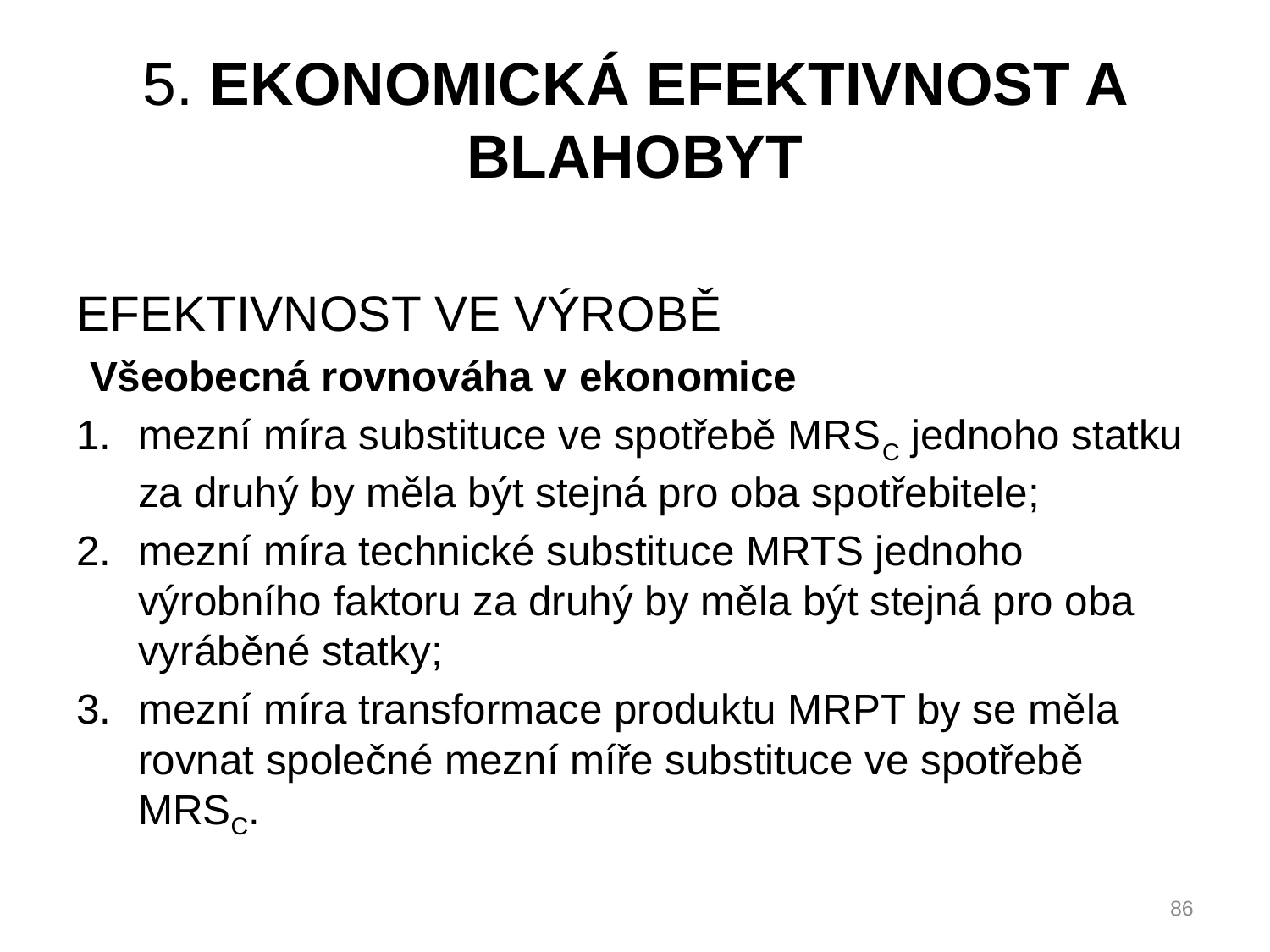

# 5. Ekonomická efektivnost a blahobyt

EFEKTIVNOST VE VÝROBĚ
Všeobecná rovnováha v ekonomice
mezní míra substituce ve spotřebě MRSC jednoho statku za druhý by měla být stejná pro oba spotřebitele;
mezní míra technické substituce MRTS jednoho výrobního faktoru za druhý by měla být stejná pro oba vyráběné statky;
mezní míra transformace produktu MRPT by se měla rovnat společné mezní míře substituce ve spotřebě MRSC.
86